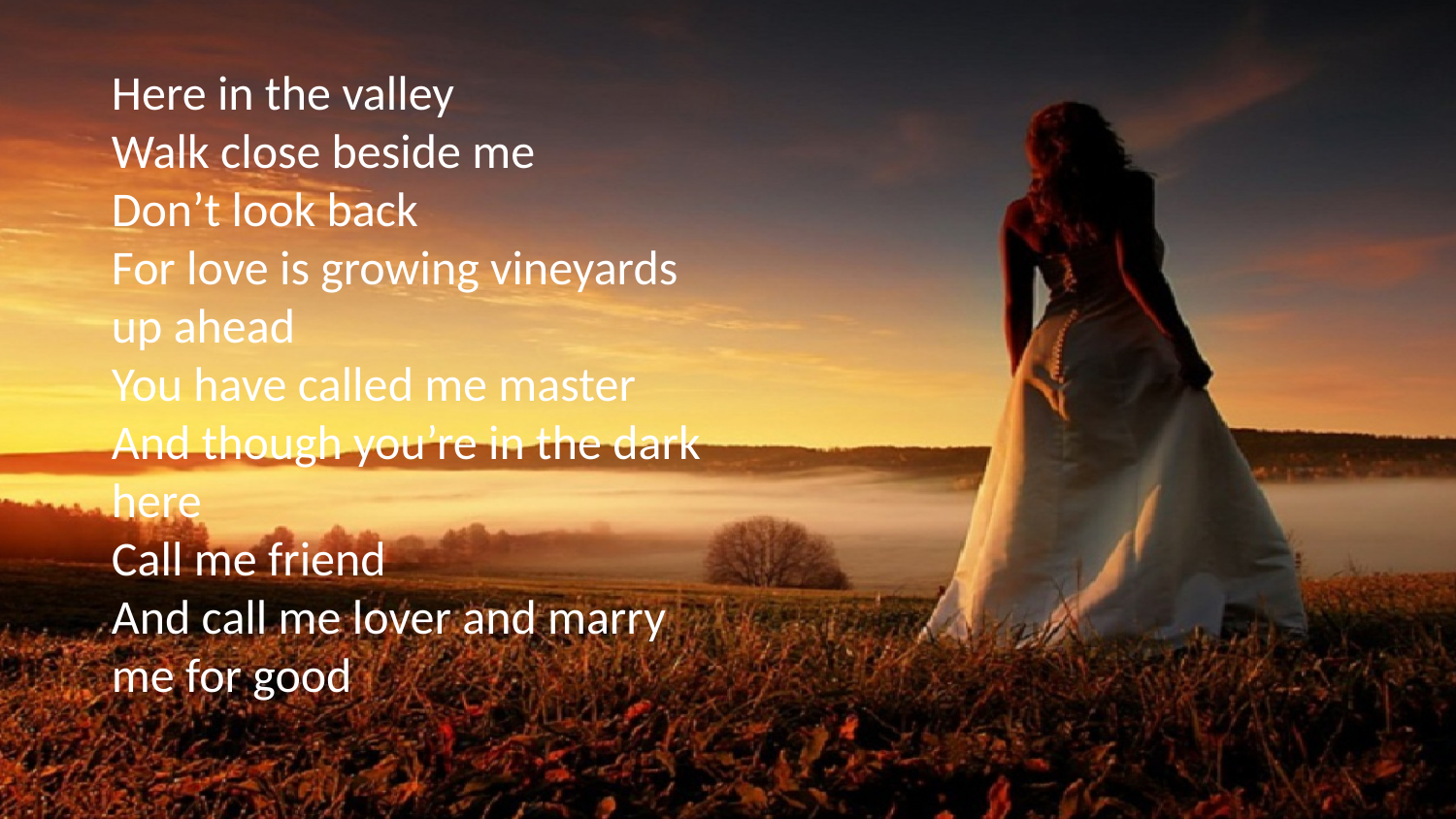

Here in the valley
Walk close beside me
Don’t look back
For love is growing vineyards up ahead
You have called me master
And though you’re in the dark here
Call me friend
And call me lover and marry me for good